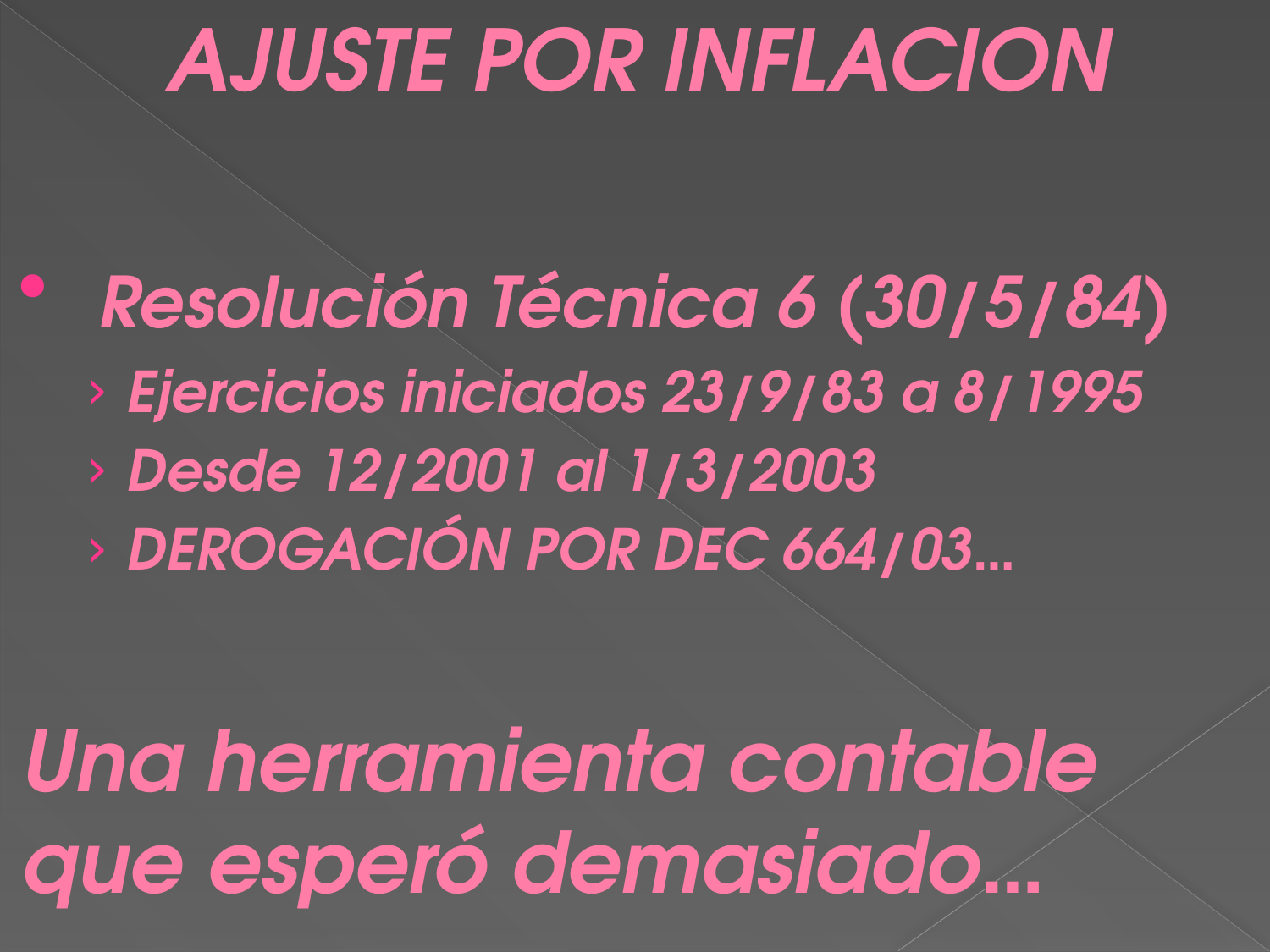

AJUSTE POR INFLACION

 Resolución Técnica 6 (30/5/84)
Ejercicios iniciados 23/9/83 a 8/1995
Desde 12/2001 al 1/3/2003
DEROGACIÓN POR DEC 664/03…

Una herramienta contable que esperó demasiado…